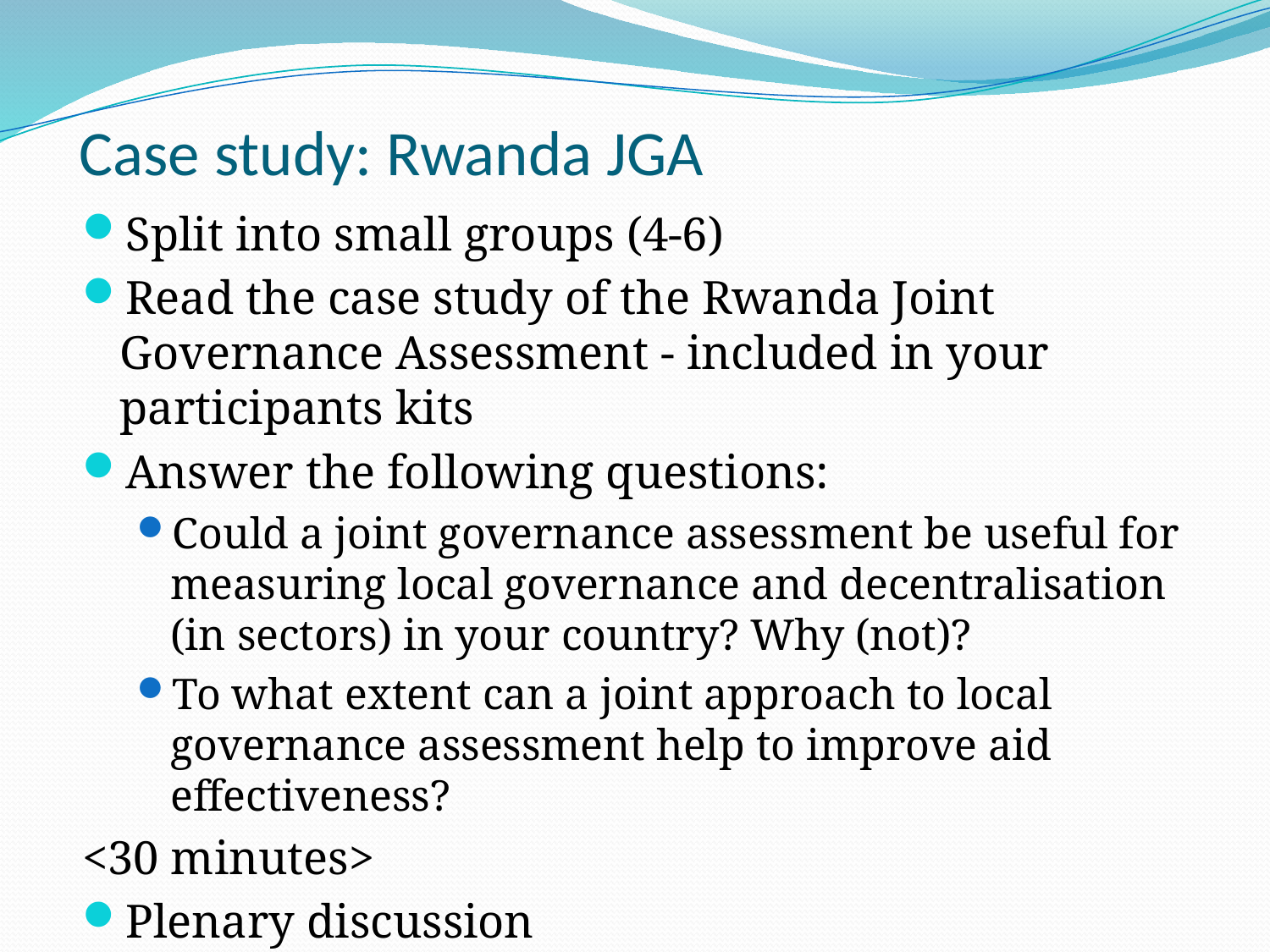

# Case study: Rwanda JGA
Split into small groups (4-6)
Read the case study of the Rwanda Joint Governance Assessment - included in your participants kits
Answer the following questions:
Could a joint governance assessment be useful for measuring local governance and decentralisation (in sectors) in your country? Why (not)?
To what extent can a joint approach to local governance assessment help to improve aid effectiveness?
<30 minutes>
Plenary discussion